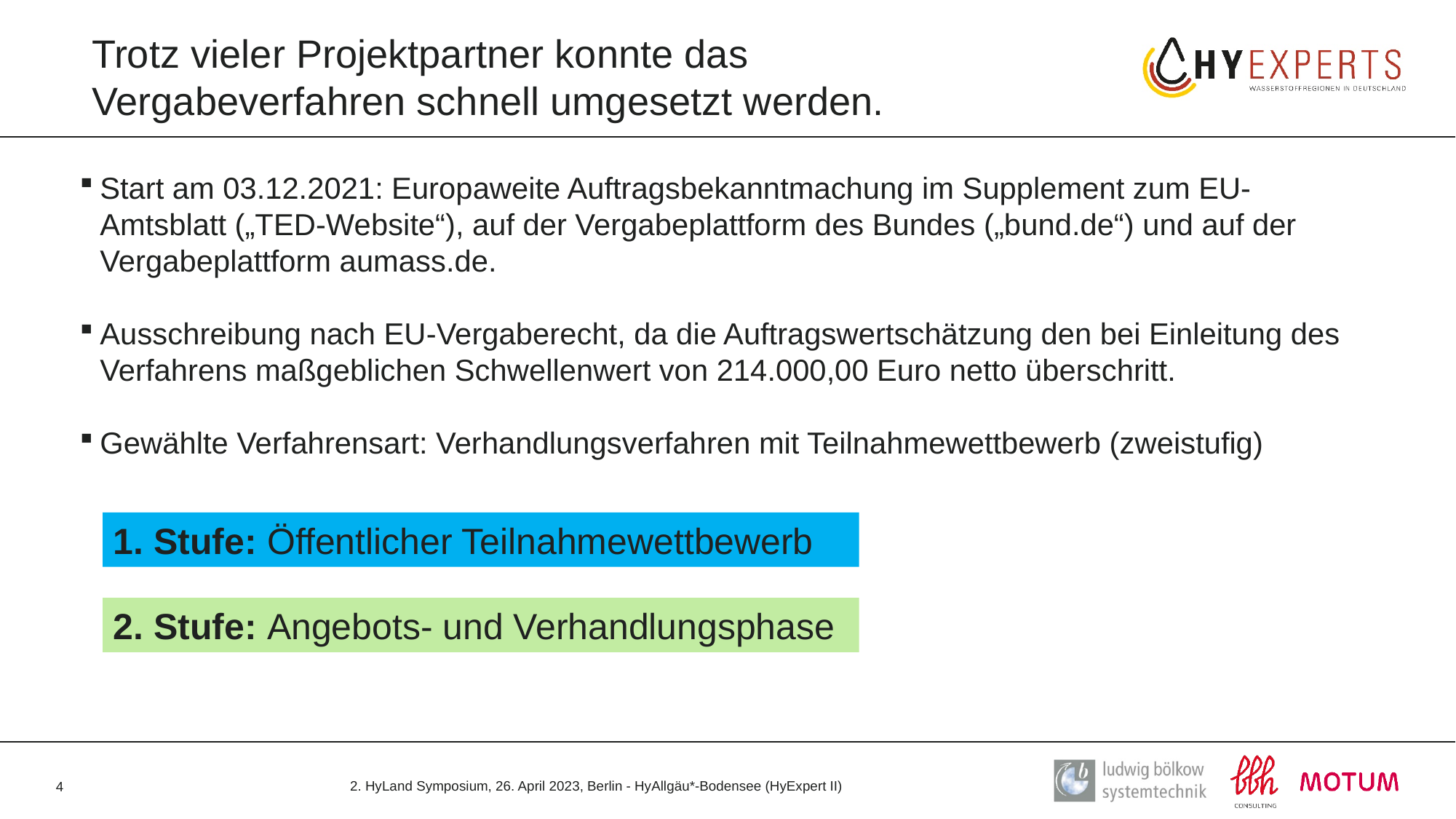

# Trotz vieler Projektpartner konnte das Vergabeverfahren schnell umgesetzt werden.
Start am 03.12.2021: Europaweite Auftragsbekanntmachung im Supplement zum EU-Amtsblatt („TED-Website“), auf der Vergabeplattform des Bundes („bund.de“) und auf der Vergabeplattform aumass.de.

Ausschreibung nach EU-Vergaberecht, da die Auftragswertschätzung den bei Einleitung des Verfahrens maßgeblichen Schwellenwert von 214.000,00 Euro netto überschritt.

Gewählte Verfahrensart: Verhandlungsverfahren mit Teilnahmewettbewerb (zweistufig)
1. Stufe: Öffentlicher Teilnahmewettbewerb
2. Stufe: Angebots- und Verhandlungsphase
2. HyLand Symposium, 26. April 2023, Berlin - HyAllgäu*-Bodensee (HyExpert II)